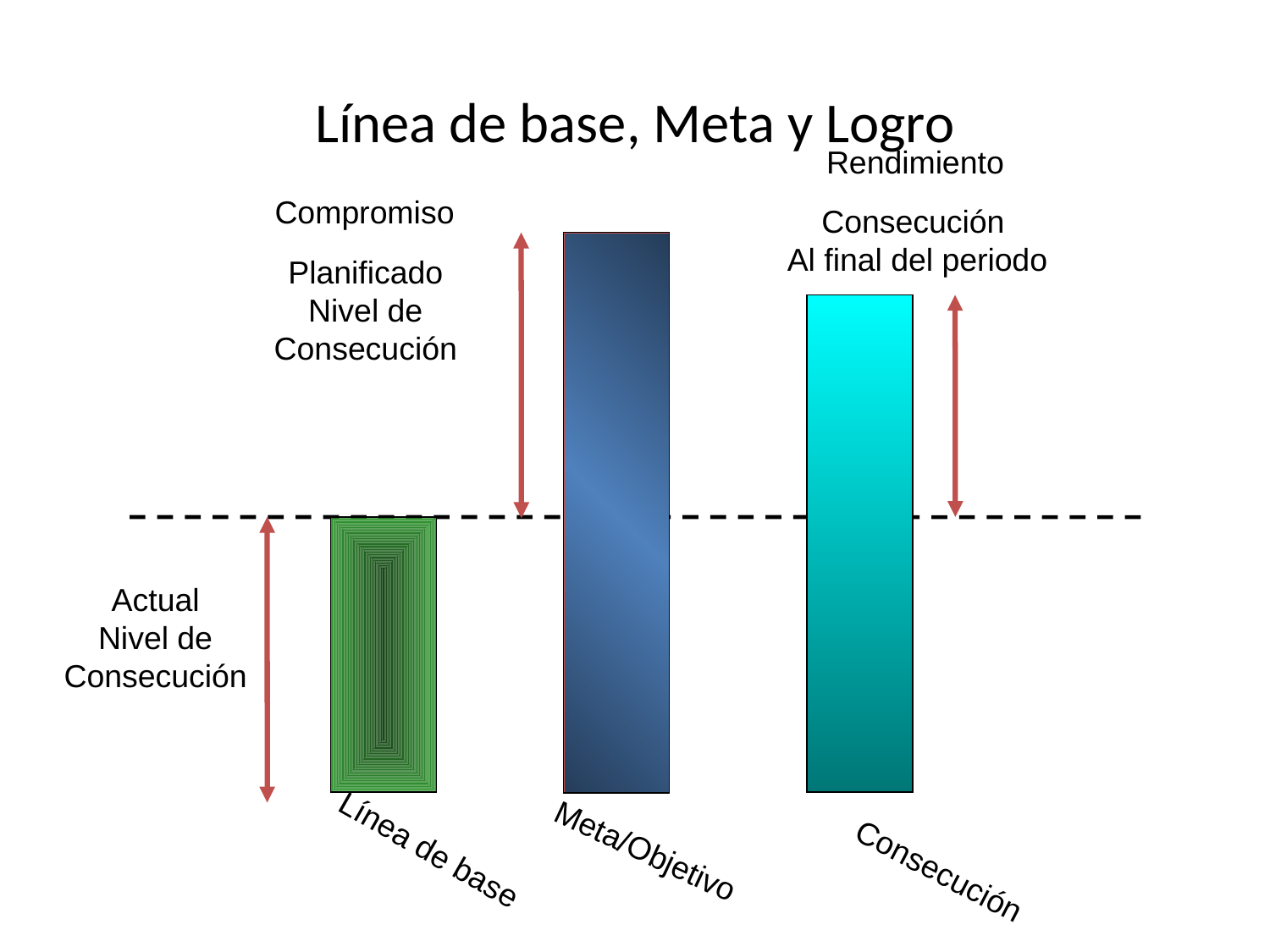

# Línea de base, Meta y Logro
Rendimiento
Compromiso
Consecución
Al final del periodo

Planificado
Nivel de
Consecución

Actual
Nivel de
Consecución
Línea de base
Meta/Objetivo
Consecución